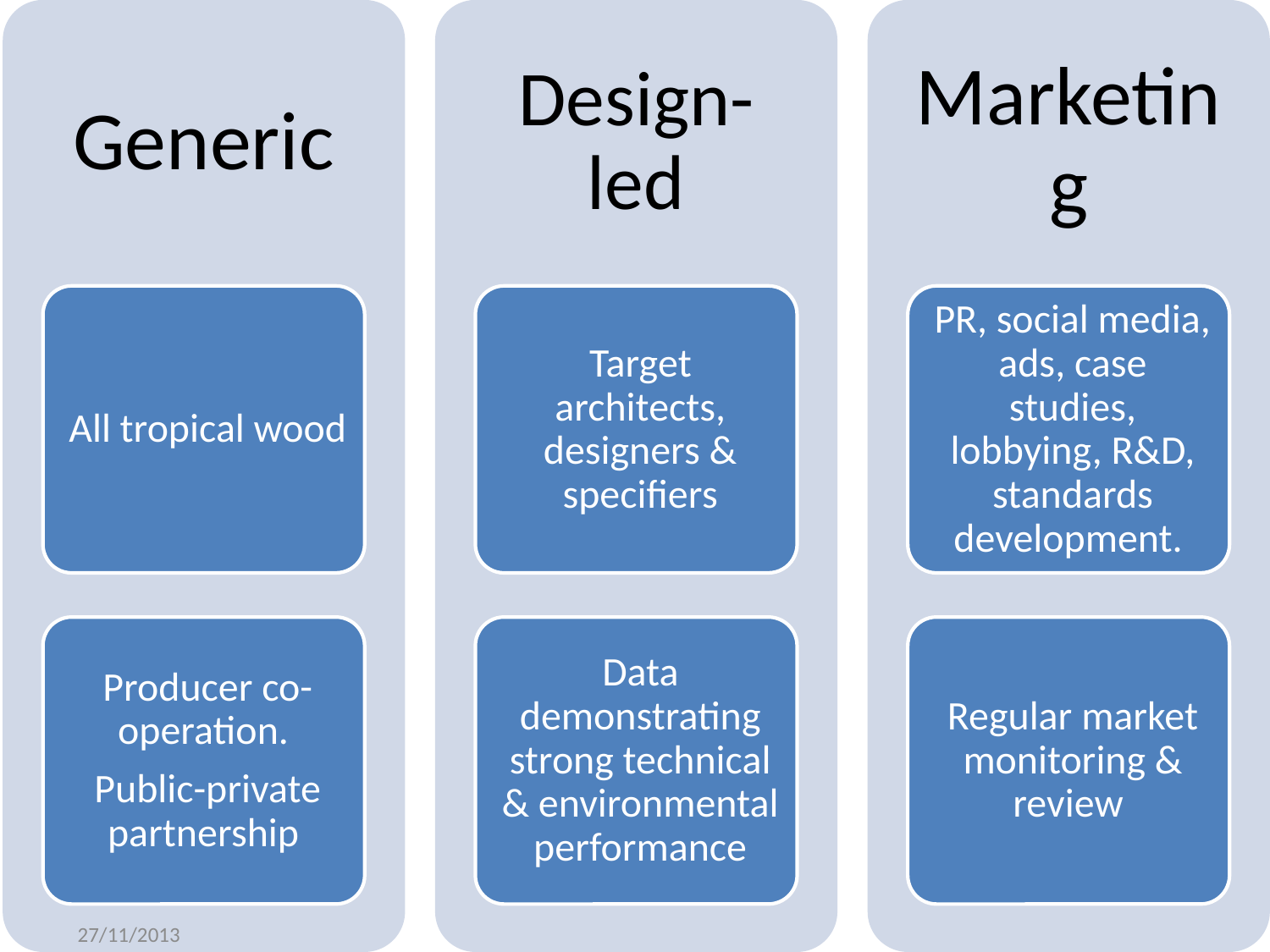

Generic
All tropical wood
Producer co-operation.
Public-private partnership
Design-led
Target architects, designers & specifiers
Data demonstrating strong technical & environmental performance
Marketing
PR, social media, ads, case studies, lobbying, R&D, standards development.
Regular market monitoring & review
27/11/2013
ITTO Gabon November 2013
15